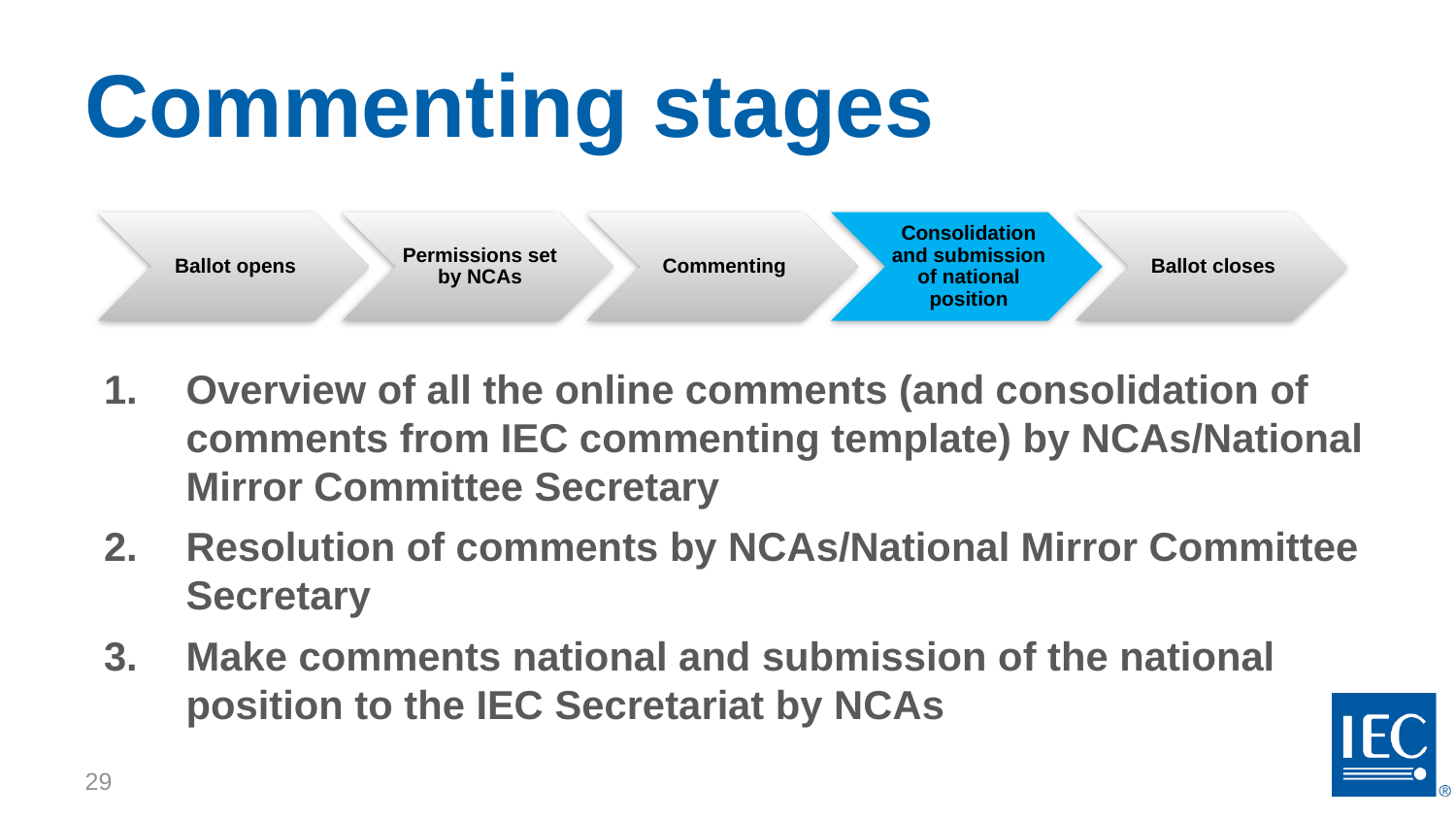

# Commenting stages
Ballot opens
Permissions set by NCAs
Commenting
Consolidation and submission of national position
Ballot closes
Overview of all the online comments (and consolidation of comments from IEC commenting template) by NCAs/National Mirror Committee Secretary
Resolution of comments by NCAs/National Mirror Committee Secretary
Make comments national and submission of the national position to the IEC Secretariat by NCAs
29